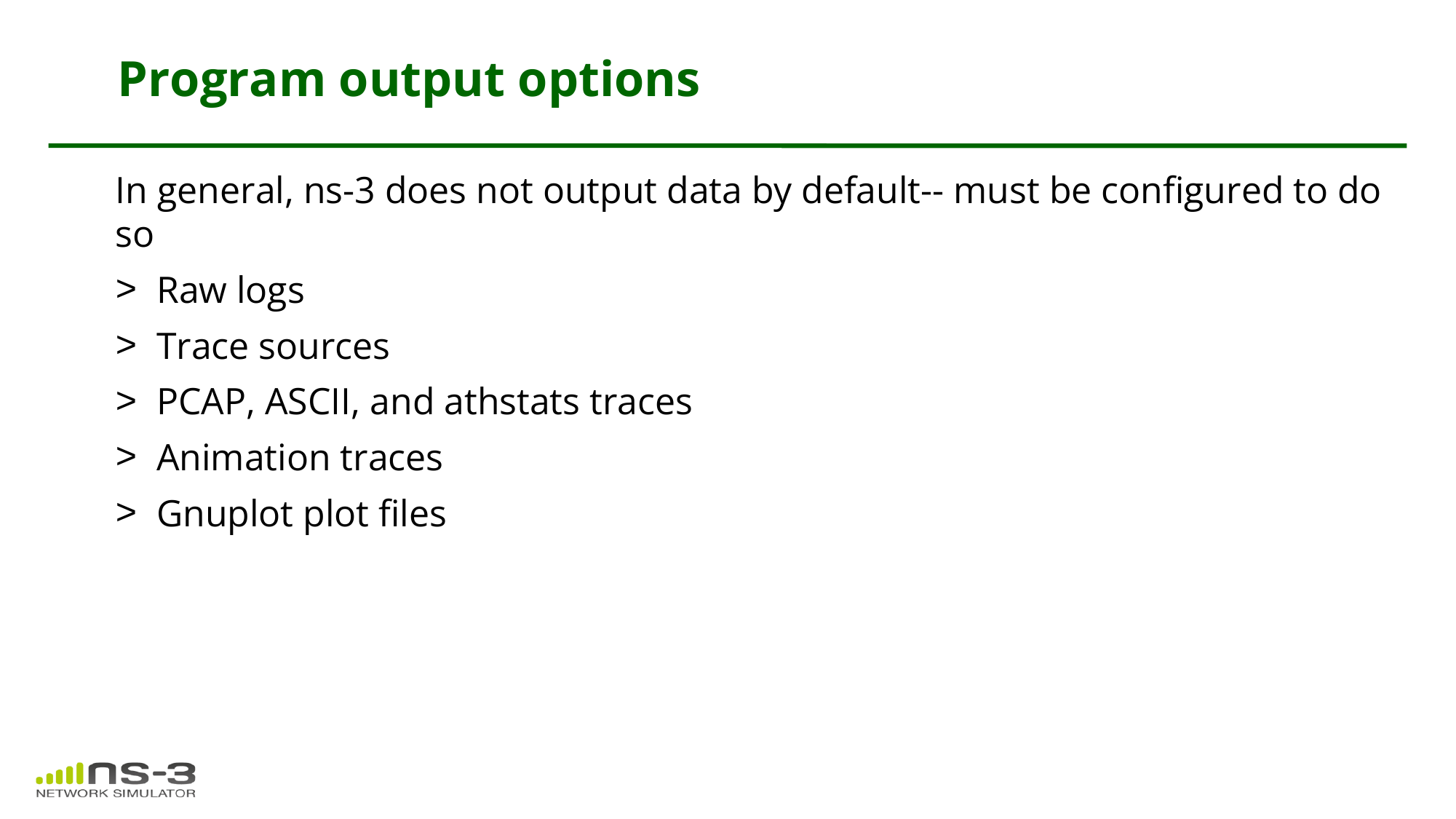

Program output options
In general, ns-3 does not output data by default-- must be configured to do so
Raw logs
Trace sources
PCAP, ASCII, and athstats traces
Animation traces
Gnuplot plot files